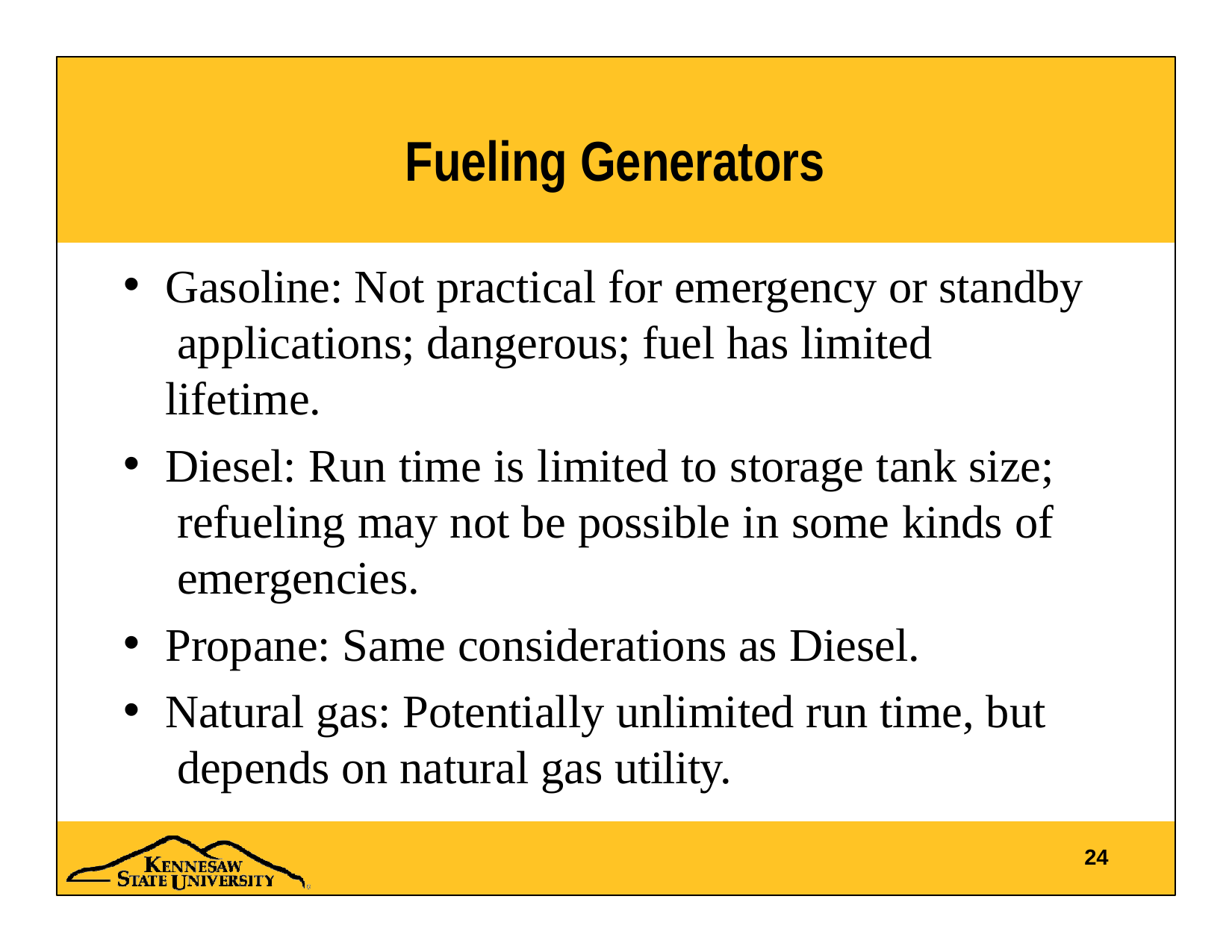

# Fueling Generators
Gasoline: Not practical for emergency or standby  applications; dangerous; fuel has limited lifetime.
Diesel: Run time is limited to storage tank size;  refueling may not be possible in some kinds of  emergencies.
Propane: Same considerations as Diesel.
Natural gas: Potentially unlimited run time, but  depends on natural gas utility.

24